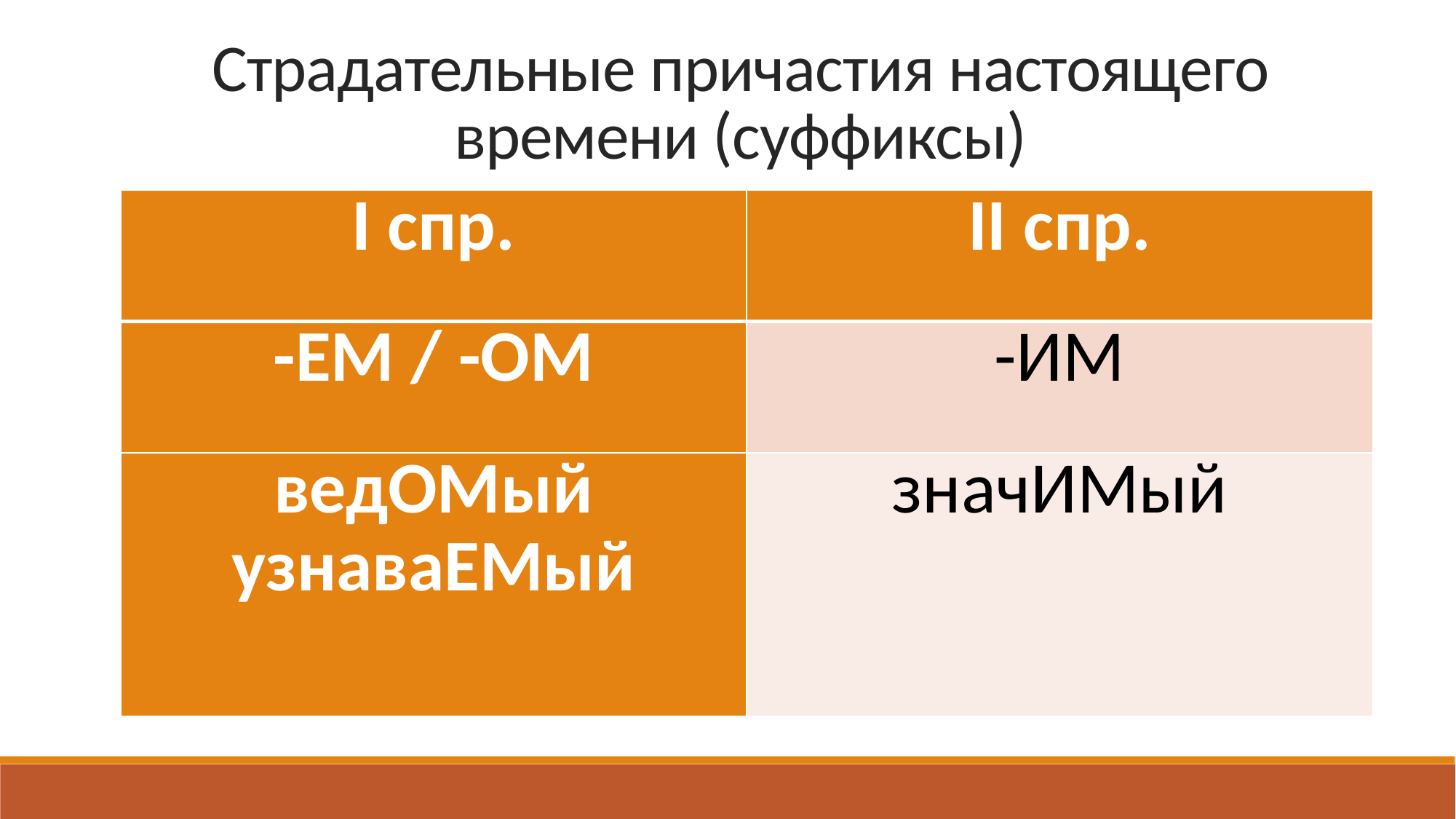

# Страдательные причастия настоящего времени (суффиксы)

| I спр. | II спр. |
| --- | --- |
| -ЕМ / -ОМ | -ИМ |
| ведОМый узнаваЕМый | значИМый |